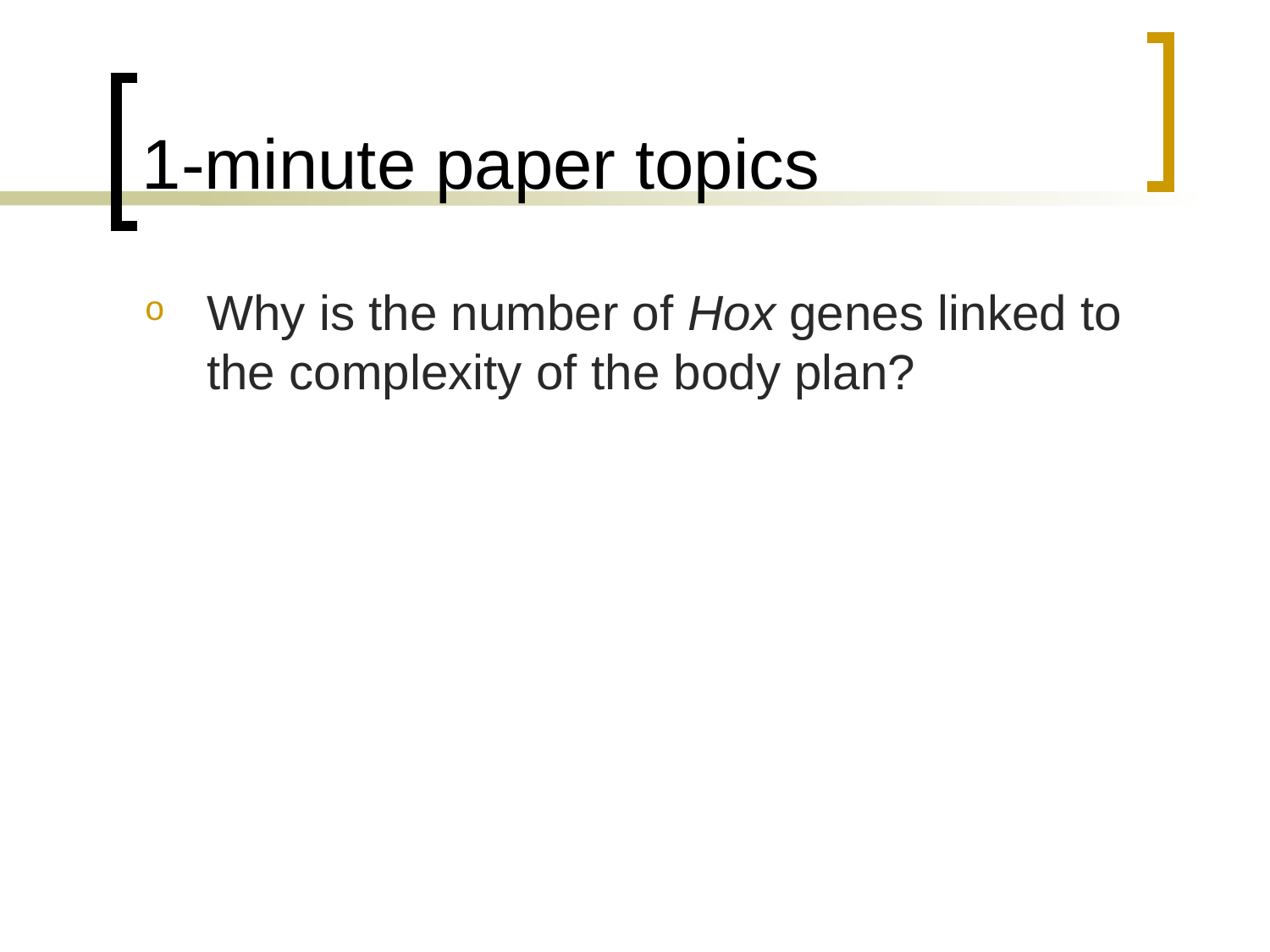

# 1-minute paper topics
Why is the number of Hox genes linked to the complexity of the body plan?